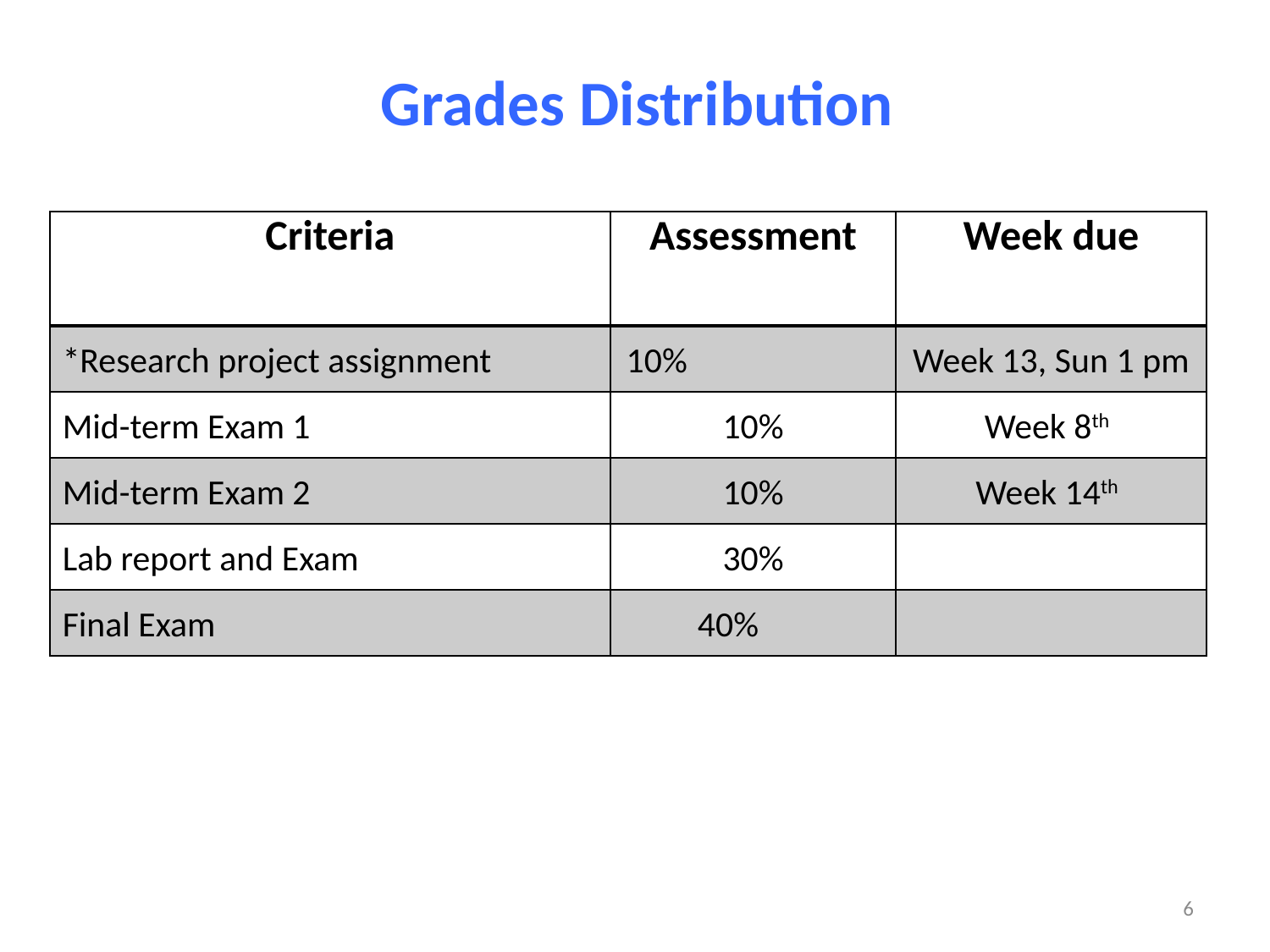

Grades Distribution
| Criteria | Assessment | Week due |
| --- | --- | --- |
| \*Research project assignment | 10% | Week 13, Sun 1 pm |
| Mid-term Exam 1 | 10% | Week 8th |
| Mid-term Exam 2 | 10% | Week 14th |
| Lab report and Exam | 30% |  |
| Final Exam | 40% |  |
6